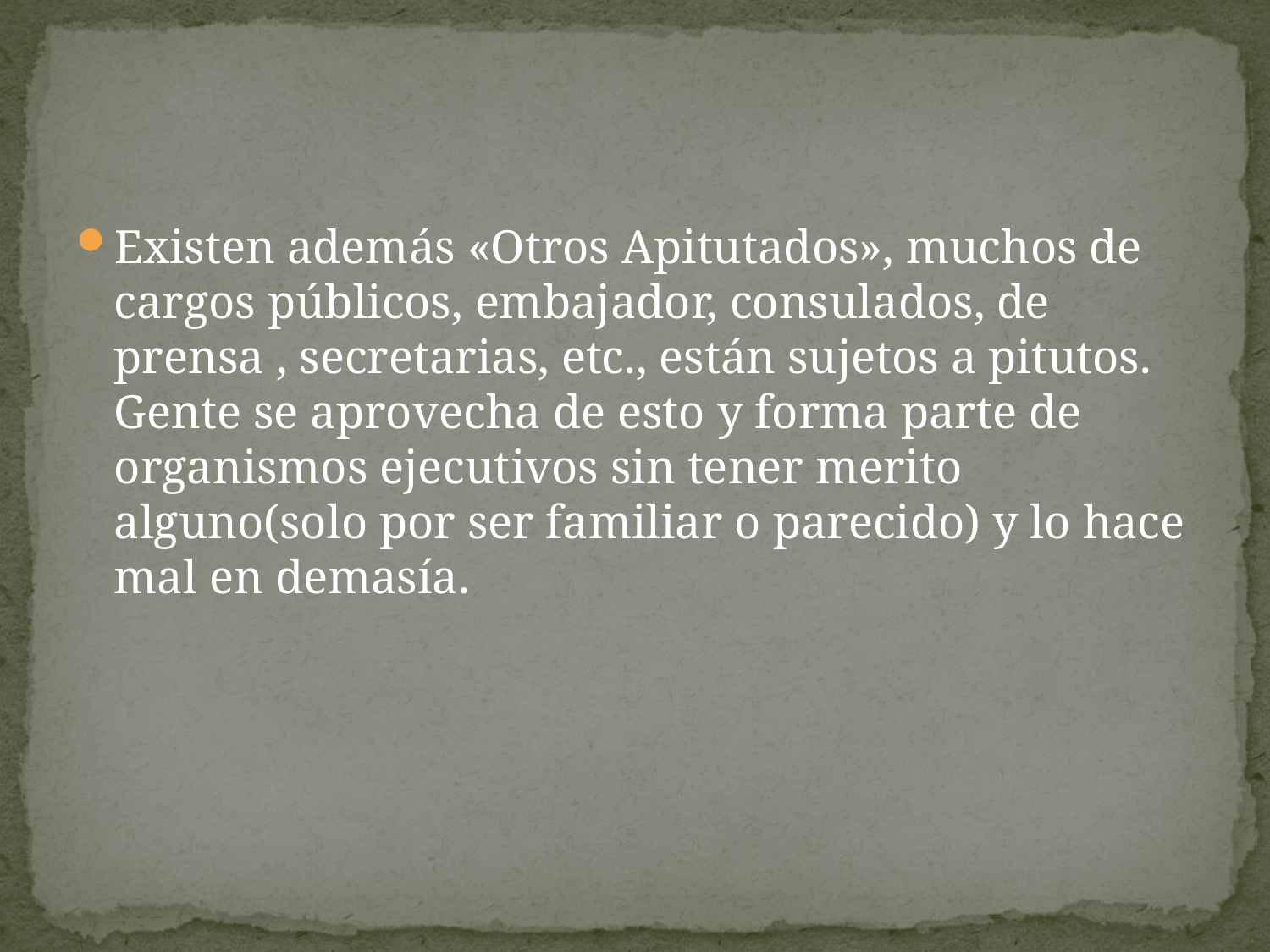

#
Existen además «Otros Apitutados», muchos de cargos públicos, embajador, consulados, de prensa , secretarias, etc., están sujetos a pitutos. Gente se aprovecha de esto y forma parte de organismos ejecutivos sin tener merito alguno(solo por ser familiar o parecido) y lo hace mal en demasía.